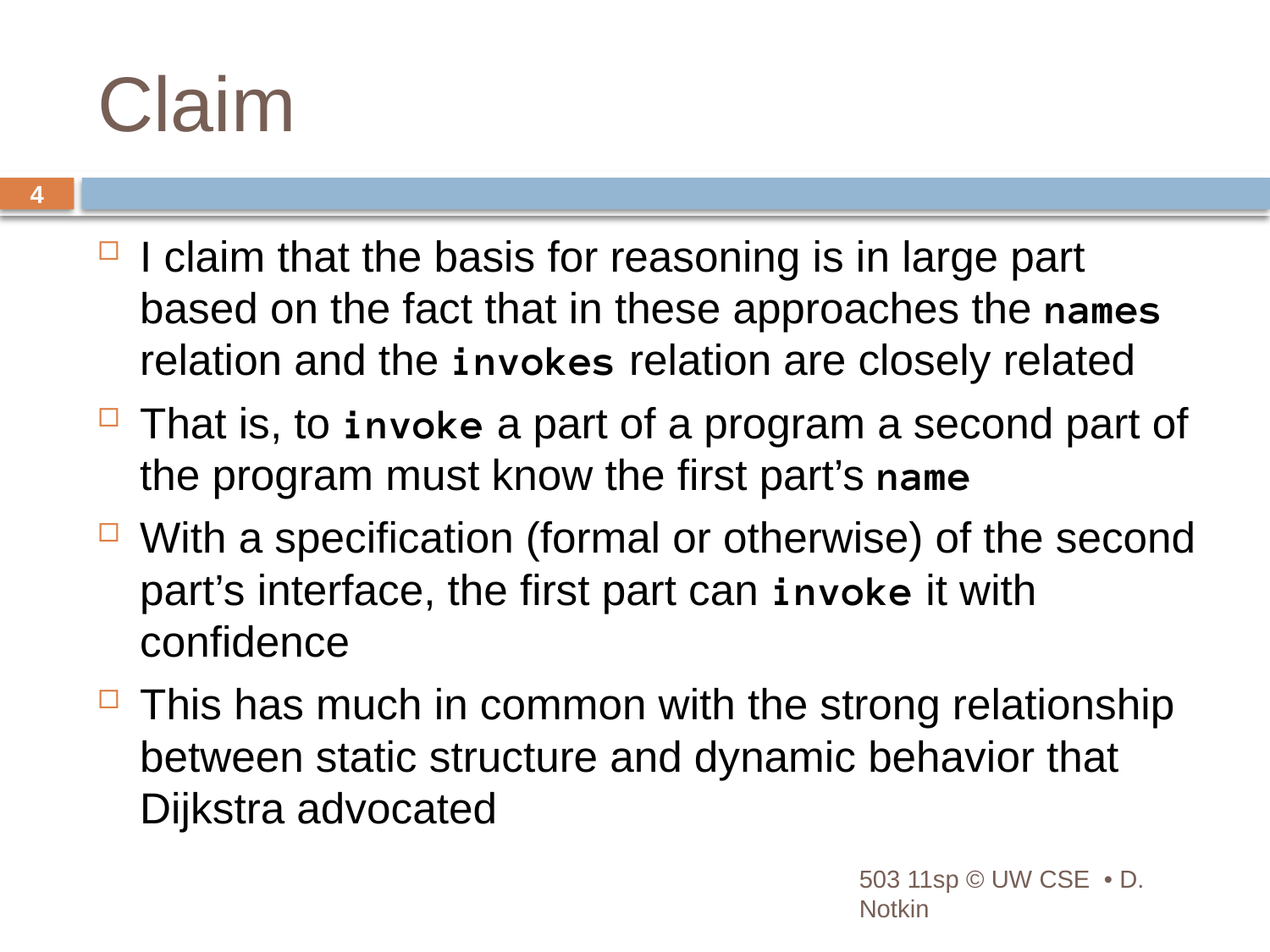

# Claim
4
I claim that the basis for reasoning is in large part based on the fact that in these approaches the names relation and the invokes relation are closely related
That is, to invoke a part of a program a second part of the program must know the first part’s name
With a specification (formal or otherwise) of the second part’s interface, the first part can invoke it with confidence
This has much in common with the strong relationship between static structure and dynamic behavior that Dijkstra advocated
503 11sp © UW CSE  • D. Notkin